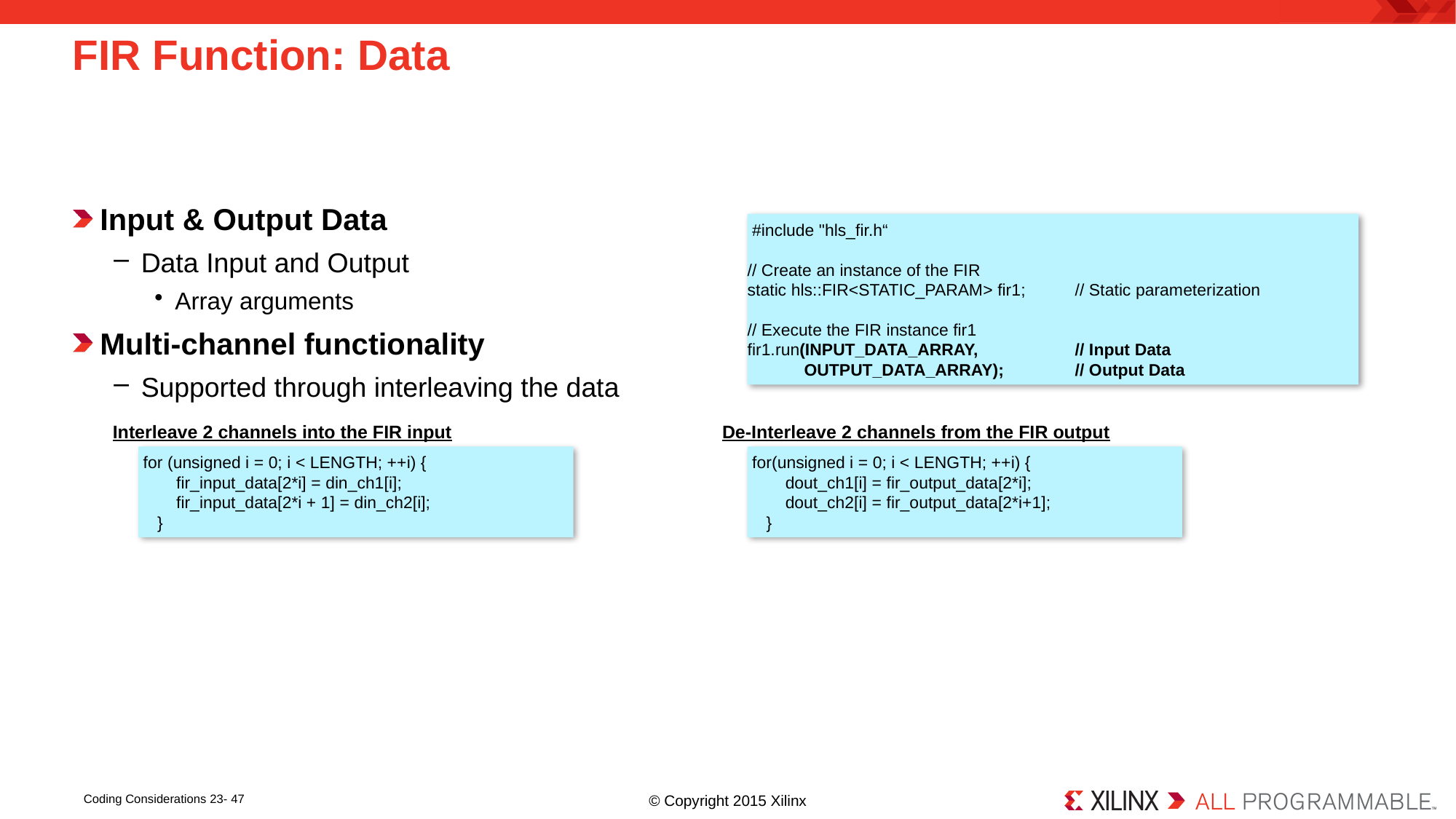

# FIR Function: Data
Input & Output Data
Data Input and Output
Array arguments
Multi-channel functionality
Supported through interleaving the data

 #include "hls_fir.h“

// Create an instance of the FIR
static hls::FIR<STATIC_PARAM> fir1;	// Static parameterization

// Execute the FIR instance fir1
fir1.run(INPUT_DATA_ARRAY, 	// Input Data
            OUTPUT_DATA_ARRAY);	// Output Data
De-Interleave 2 channels from the FIR output
Interleave 2 channels into the FIR input
 for(unsigned i = 0; i < LENGTH; ++i) {
        dout_ch1[i] = fir_output_data[2*i];
        dout_ch2[i] = fir_output_data[2*i+1];
    }
 for (unsigned i = 0; i < LENGTH; ++i) {
        fir_input_data[2*i] = din_ch1[i];
        fir_input_data[2*i + 1] = din_ch2[i];
    }
Coding Considerations 23- 47
© Copyright 2015 Xilinx